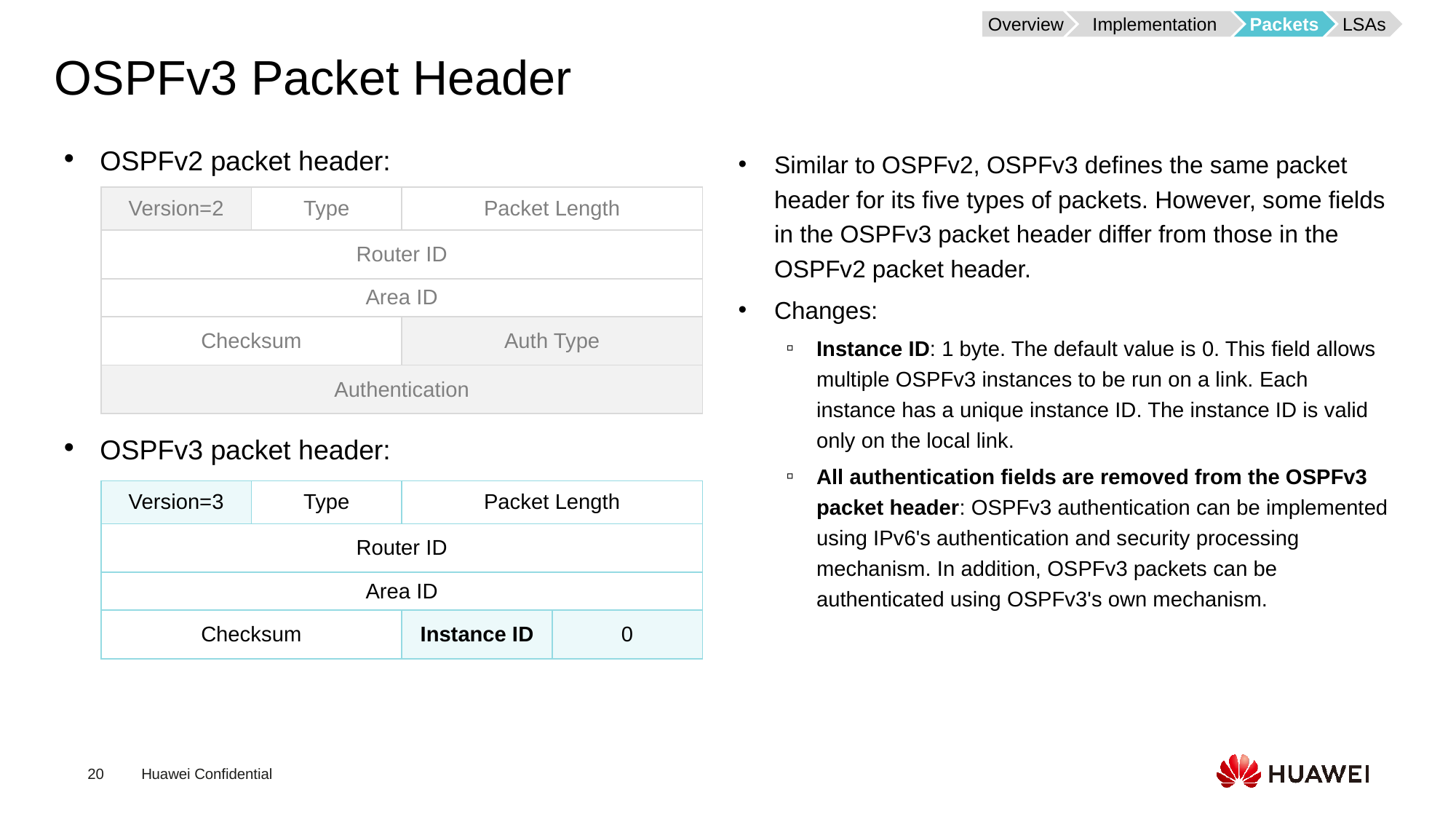

Overview
Implementation
Packets
LSAs
# OSPFv3 Packet Header
OSPFv2 packet header:

OSPFv3 packet header:
Similar to OSPFv2, OSPFv3 defines the same packet header for its five types of packets. However, some fields in the OSPFv3 packet header differ from those in the OSPFv2 packet header.
Changes:
Instance ID: 1 byte. The default value is 0. This field allows multiple OSPFv3 instances to be run on a link. Each instance has a unique instance ID. The instance ID is valid only on the local link.
All authentication fields are removed from the OSPFv3 packet header: OSPFv3 authentication can be implemented using IPv6's authentication and security processing mechanism. In addition, OSPFv3 packets can be authenticated using OSPFv3's own mechanism.
| Version=2 | Type | Packet Length |
| --- | --- | --- |
| Router ID |  |  |
| Area ID |  |  |
| Checksum |  | Auth Type |
| Authentication |  |  |
| Version=3 | Type | Packet Length |  |
| --- | --- | --- | --- |
| Router ID |  |  |  |
| Area ID |  |  |  |
| Checksum |  | Instance ID | 0 |